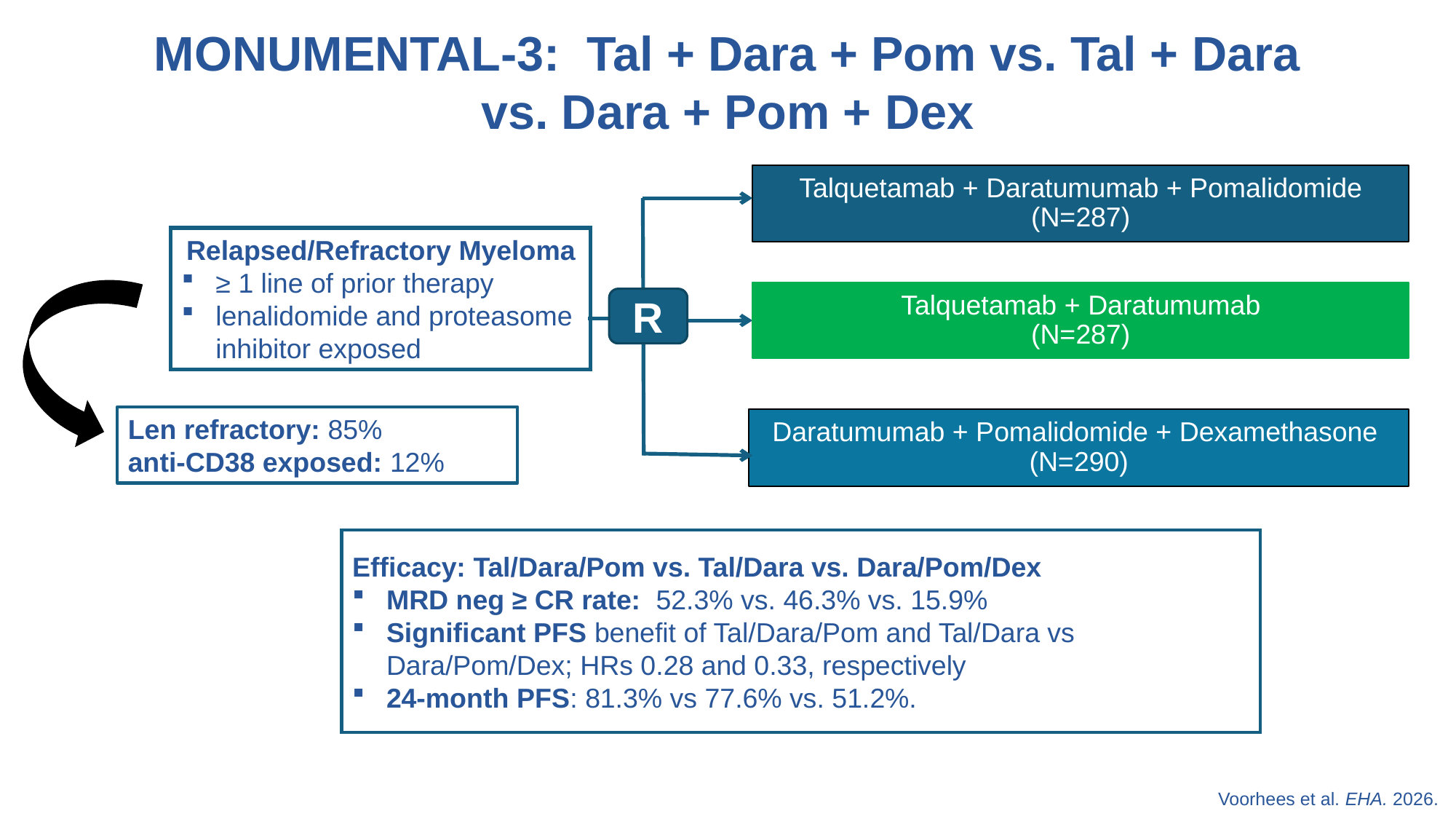

MONUMENTAL-3:  Tal + Dara + Pom vs. Tal + Dara vs. Dara + Pom + Dex
Talquetamab + Daratumumab + Pomalidomide
(N=287)
Relapsed/Refractory Myeloma
≥ 1 line of prior therapy
lenalidomide and proteasome inhibitor exposed

Talquetamab + Daratumumab
(N=287)
R
Len refractory: 85%
anti-CD38 exposed: 12%
Daratumumab + Pomalidomide + Dexamethasone
(N=290)
Efficacy: Tal/Dara/Pom vs. Tal/Dara vs. Dara/Pom/Dex
MRD neg ≥ CR rate:  52.3% vs. 46.3% vs. 15.9%
Significant PFS benefit of Tal/Dara/Pom and Tal/Dara vs Dara/Pom/Dex; HRs 0.28 and 0.33, respectively
24-month PFS: 81.3% vs 77.6% vs. 51.2%.
Voorhees et al. EHA. 2026.